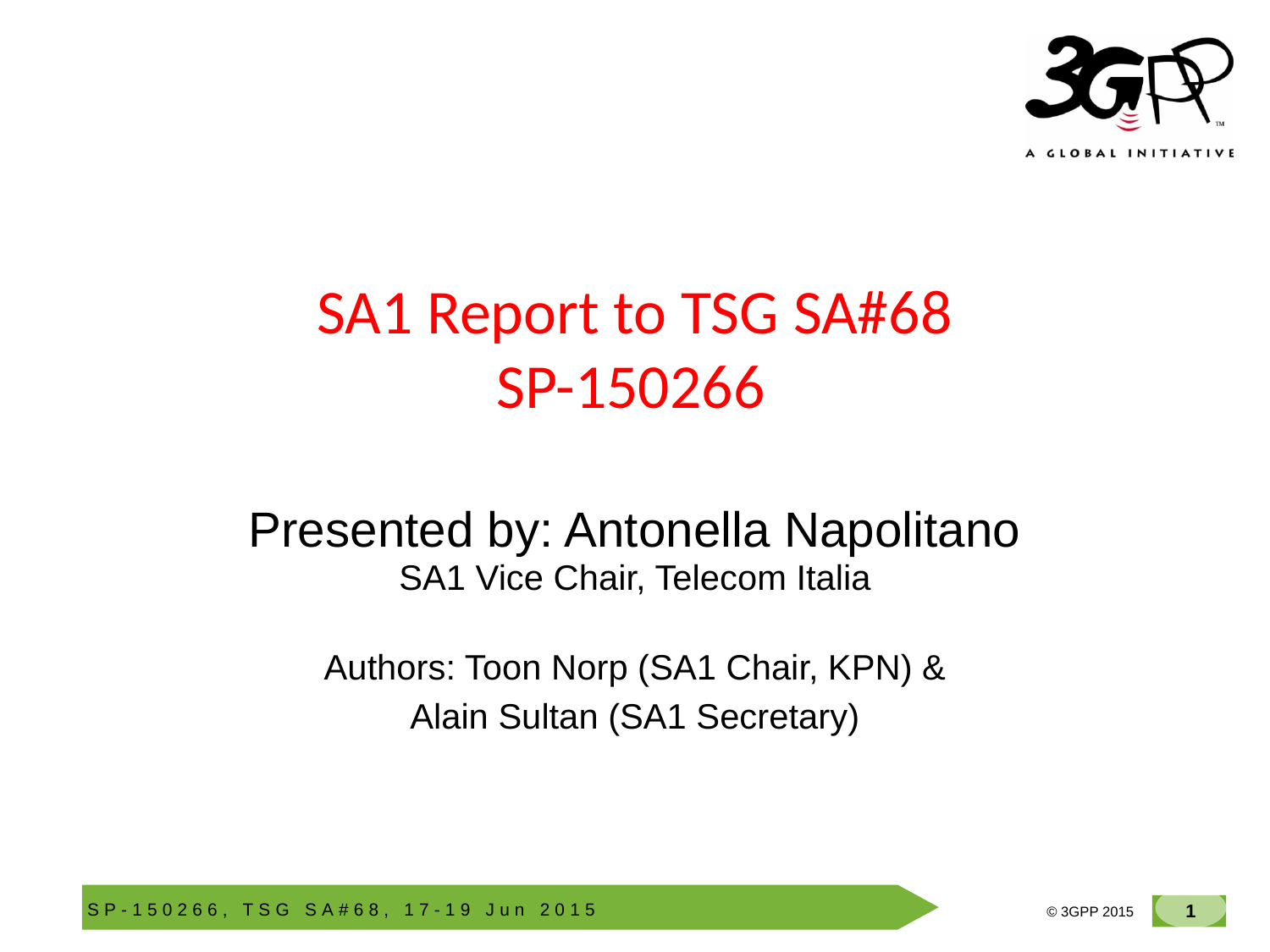

# SA1 Report to TSG SA#68 SP-150266
Presented by: Antonella Napolitano
SA1 Vice Chair, Telecom Italia

Authors: Toon Norp (SA1 Chair, KPN) &
Alain Sultan (SA1 Secretary)